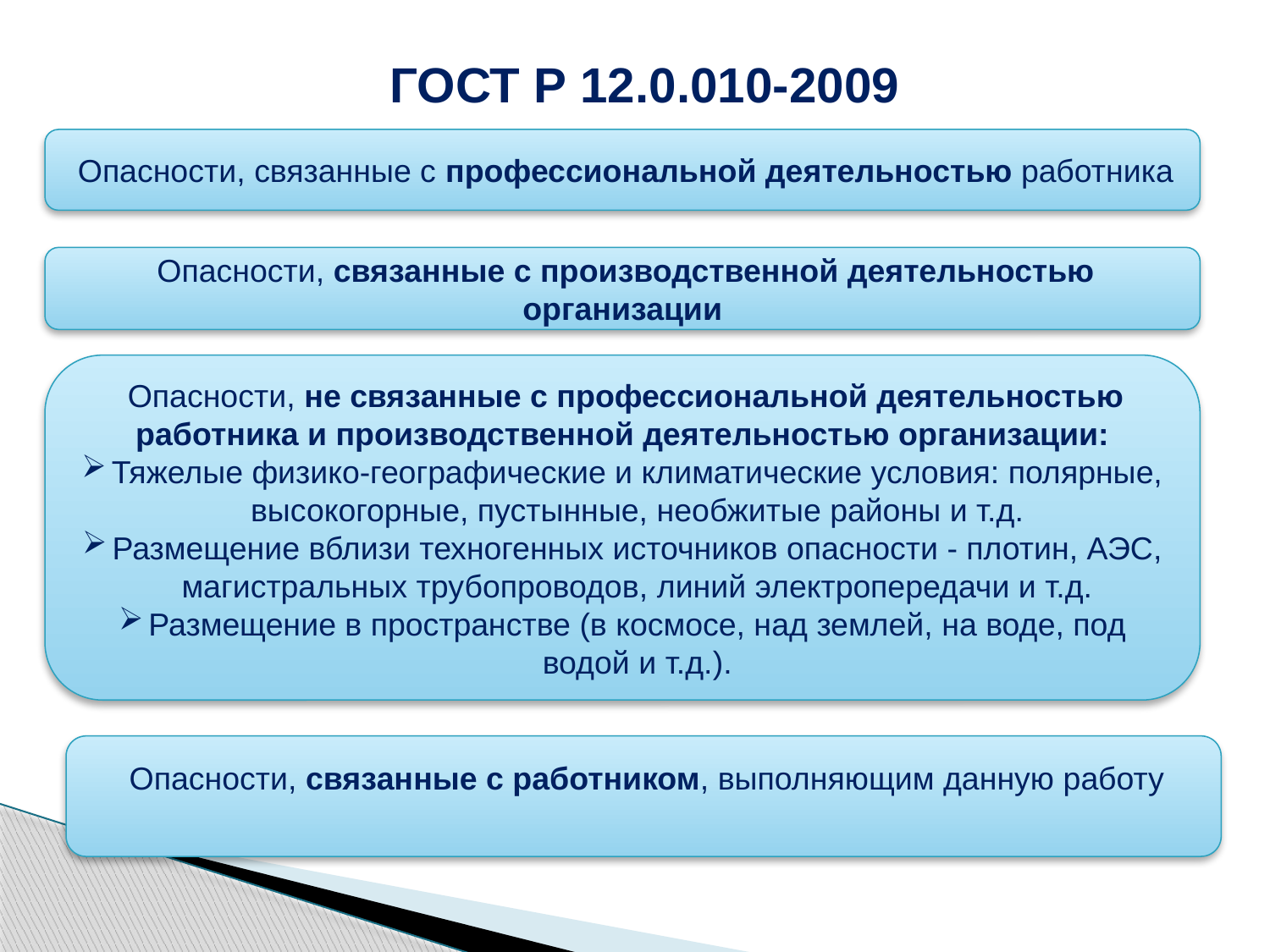

ГОСТ Р 12.0.010-2009
 Опасности, связанные с профессиональной деятельностью работника
 Опасности, связанные с производственной деятельностью организации
 Опасности, не связанные с профессиональной деятельностью работника и производственной деятельностью организации:
Тяжелые физико-географические и климатические условия: полярные, высокогорные, пустынные, необжитые районы и т.д.
Размещение вблизи техногенных источников опасности - плотин, АЭС, магистральных трубопроводов, линий электропередачи и т.д.
Размещение в пространстве (в космосе, над землей, на воде, под водой и т.д.).
 Опасности, связанные с работником, выполняющим данную работу